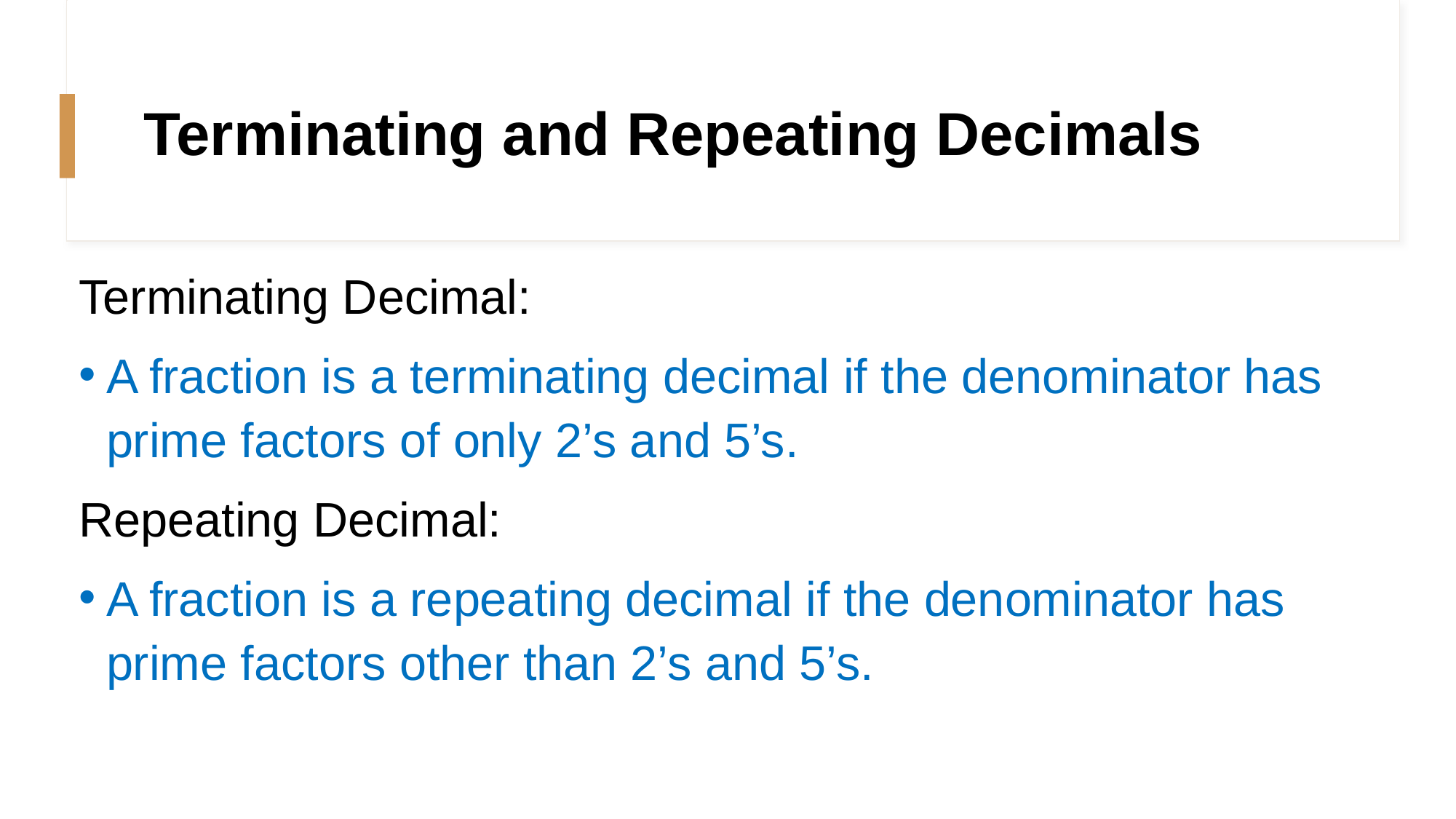

# Terminating and Repeating Decimals
Terminating Decimal:
A fraction is a terminating decimal if the denominator has prime factors of only 2’s and 5’s.
Repeating Decimal:
A fraction is a repeating decimal if the denominator has prime factors other than 2’s and 5’s.